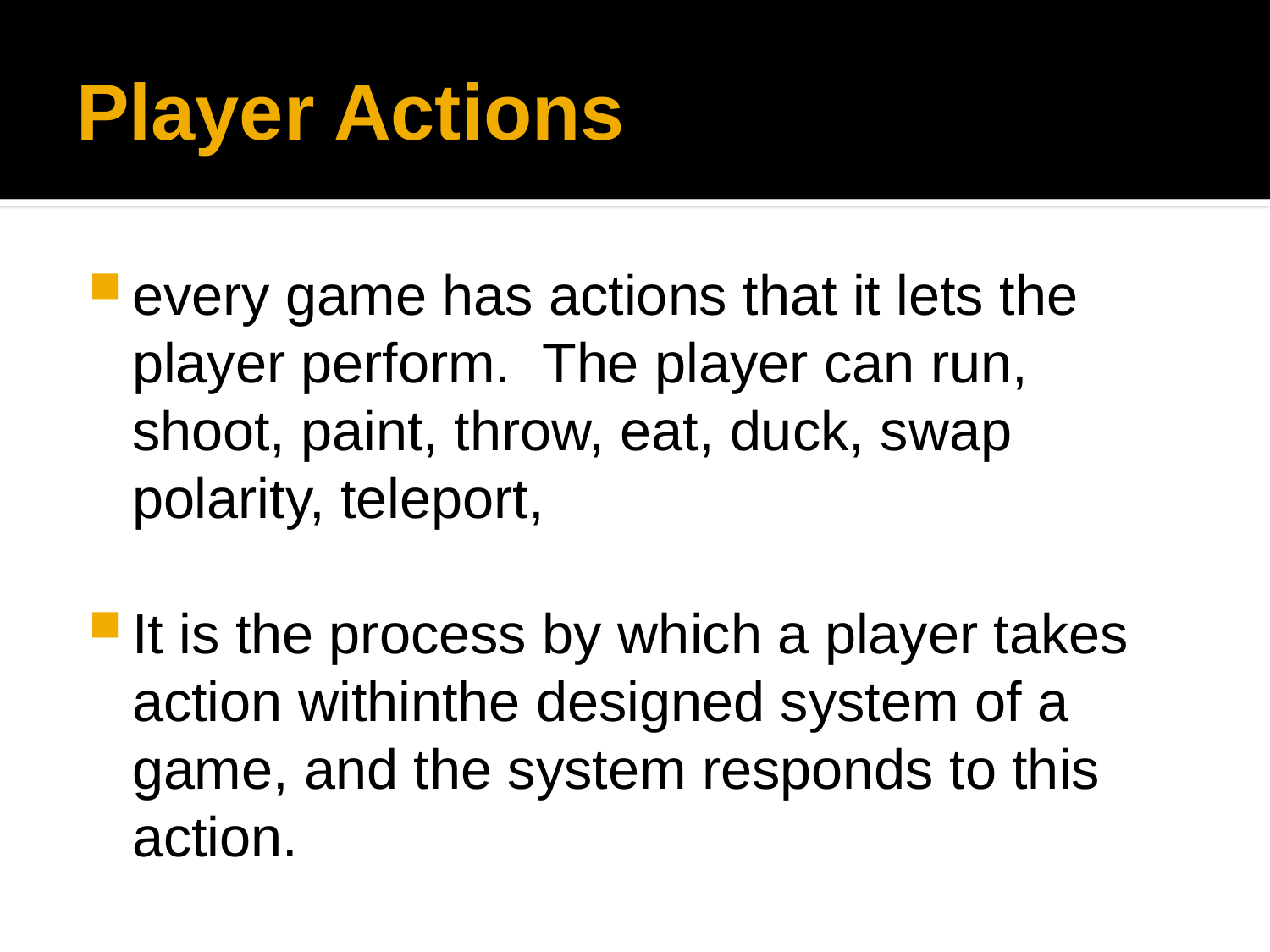

# Player Actions
every game has actions that it lets the player perform.  The player can run, shoot, paint, throw, eat, duck, swap polarity, teleport,

It is the process by which a player takes action withinthe designed system of a game, and the system responds to this action.